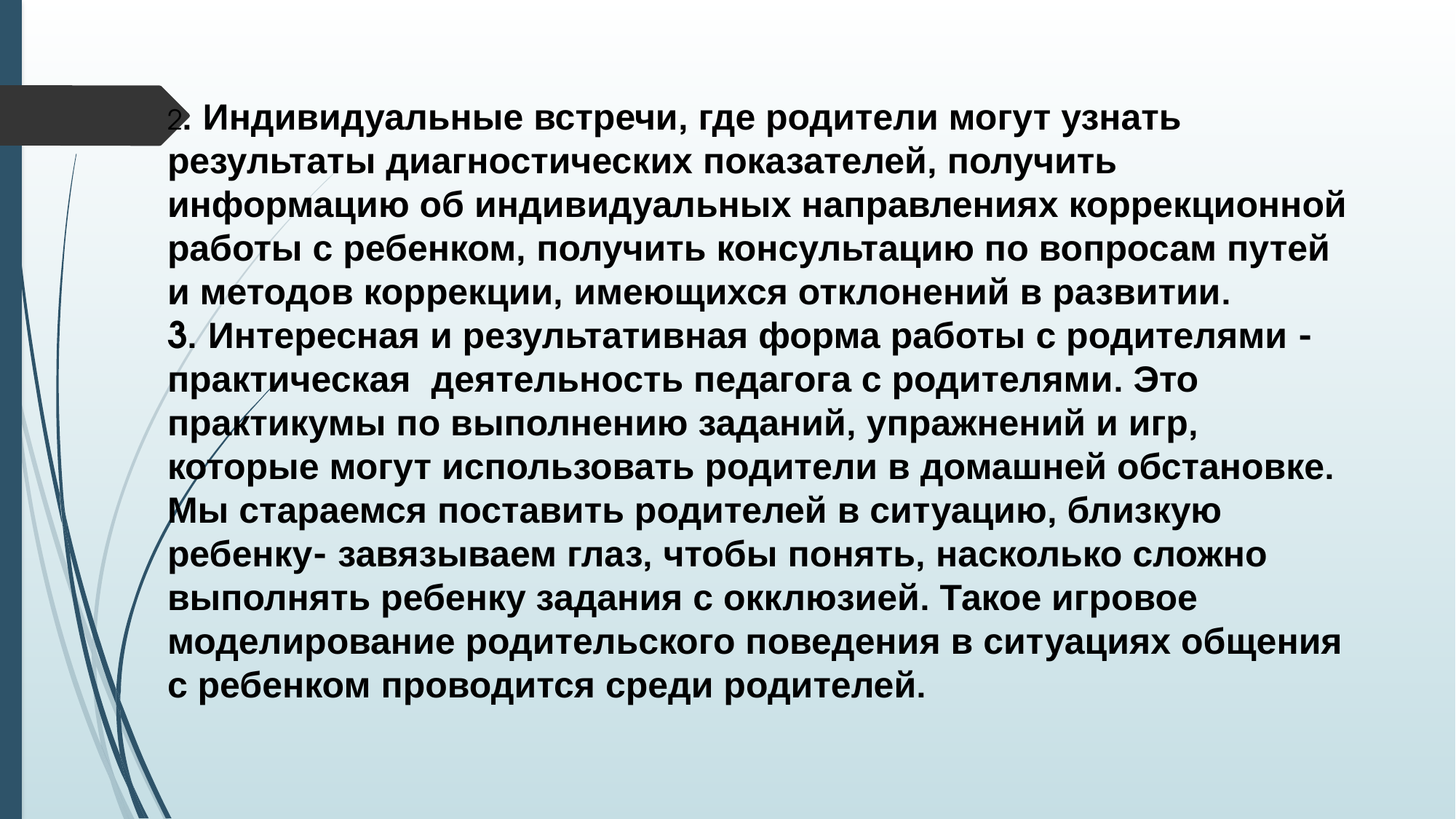

2. Индивидуальные встречи, где родители могут узнать результаты диагностических показателей, получить информацию об индивидуальных направлениях коррекционной работы с ребенком, получить консультацию по вопросам путей и методов коррекции, имеющихся отклонений в развитии.
3. Интересная и результативная форма работы с родителями - практическая  деятельность педагога с родителями. Это практикумы по выполнению заданий, упражнений и игр, которые могут использовать родители в домашней обстановке. Мы стараемся поставить родителей в ситуацию, близкую ребенку- завязываем глаз, чтобы понять, насколько сложно выполнять ребенку задания с окклюзией. Такое игровое моделирование родительского поведения в ситуациях общения с ребенком проводится среди родителей.